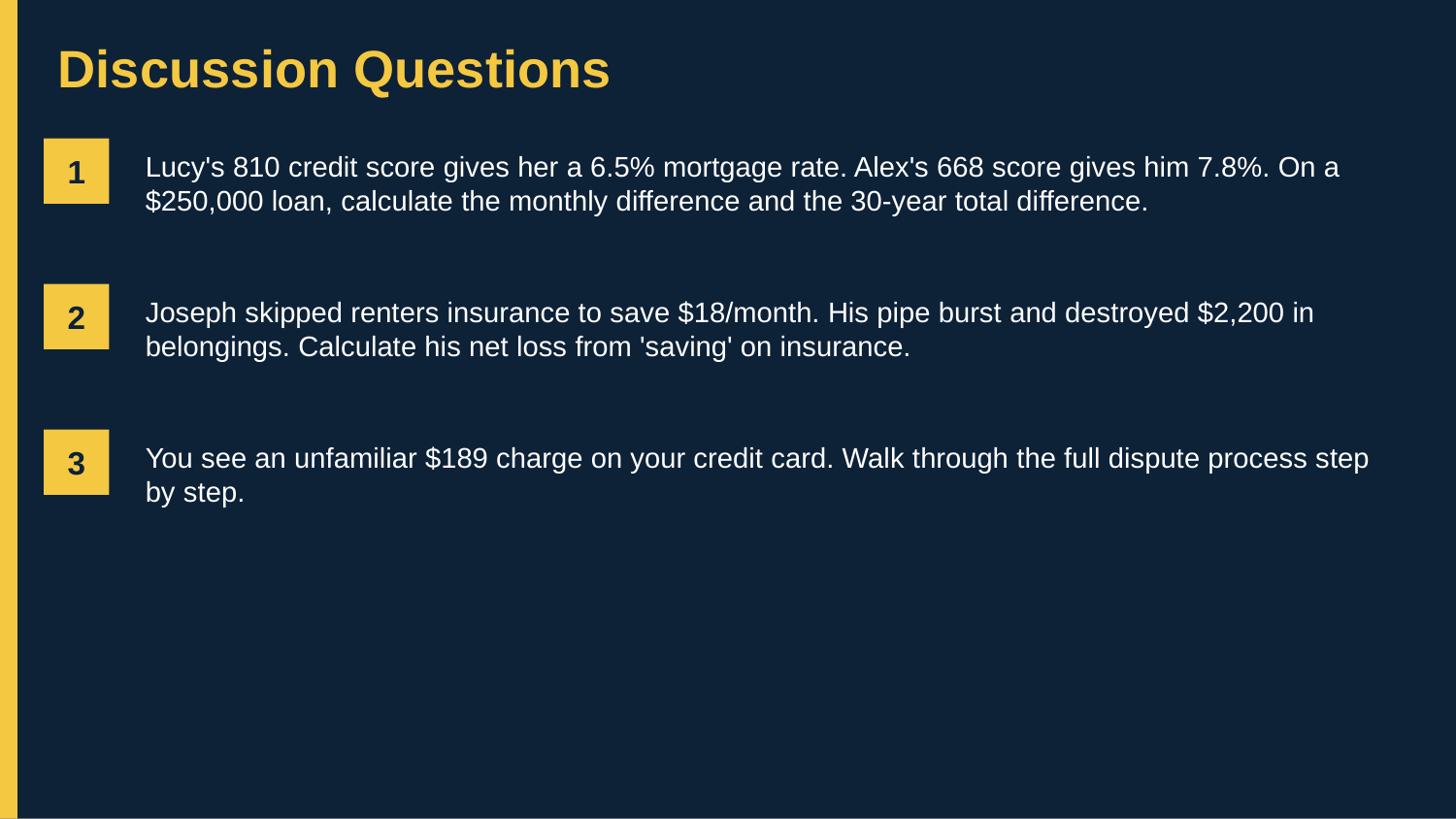

Discussion Questions

1
Lucy's 810 credit score gives her a 6.5% mortgage rate. Alex's 668 score gives him 7.8%. On a $250,000 loan, calculate the monthly difference and the 30-year total difference.

2
Joseph skipped renters insurance to save $18/month. His pipe burst and destroyed $2,200 in belongings. Calculate his net loss from 'saving' on insurance.

3
You see an unfamiliar $189 charge on your credit card. Walk through the full dispute process step by step.